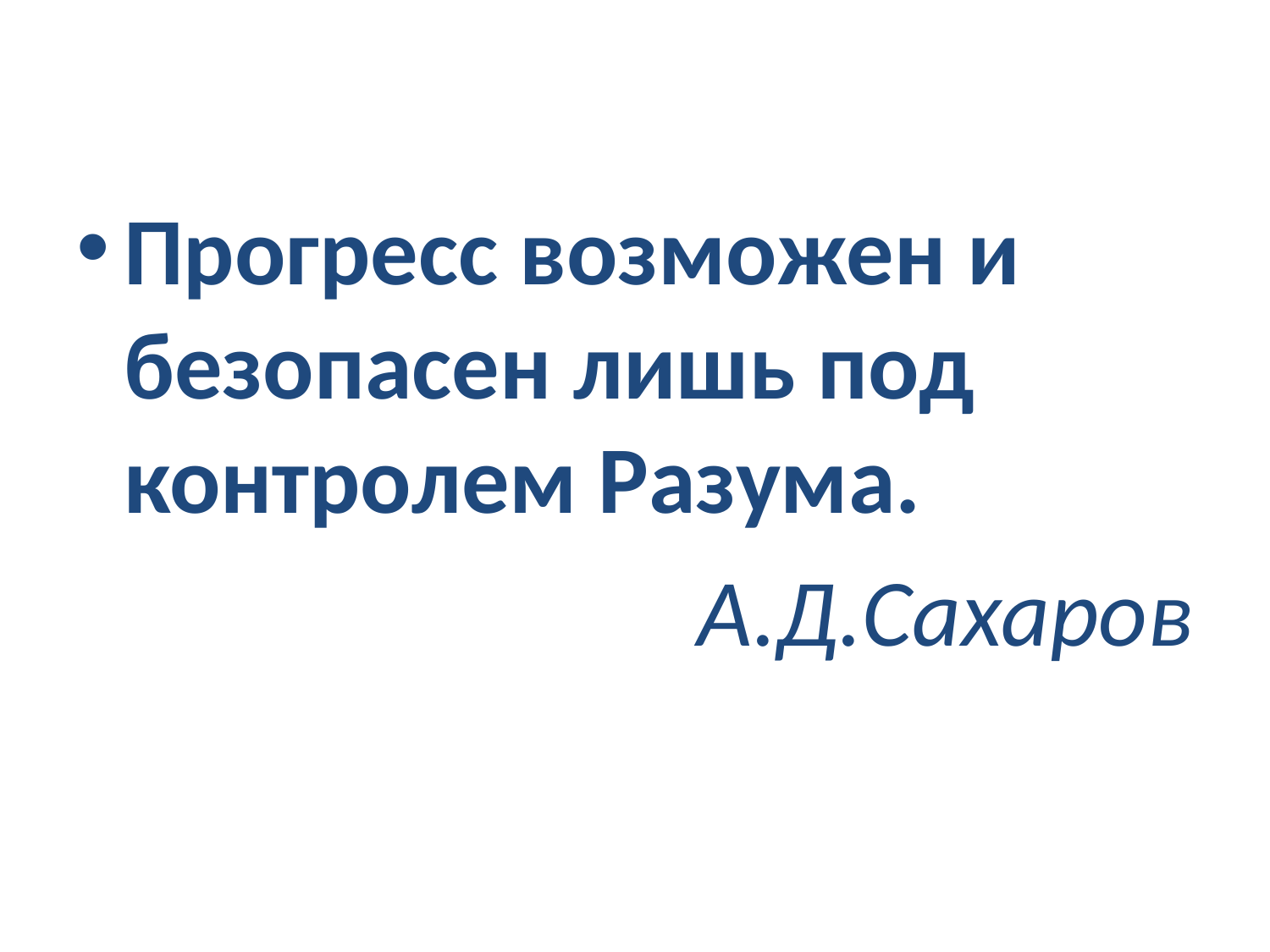

Прогресс возможен и безопасен лишь под контролем Разума.
А.Д.Сахаров